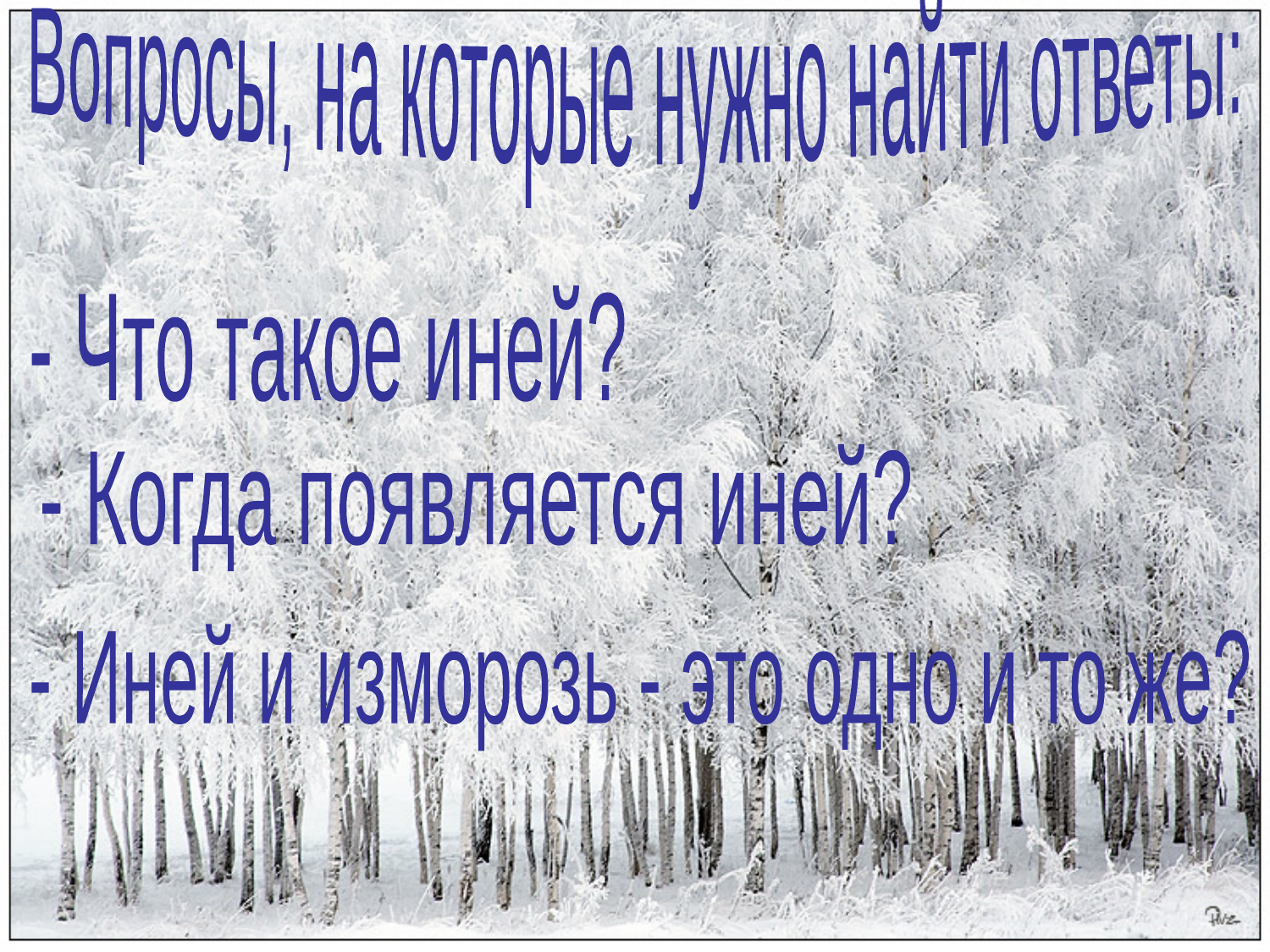

Вопросы, на которые нужно найти ответы:
 - Что такое иней?
 - Когда появляется иней?
 - Иней и изморозь - это одно и то же?